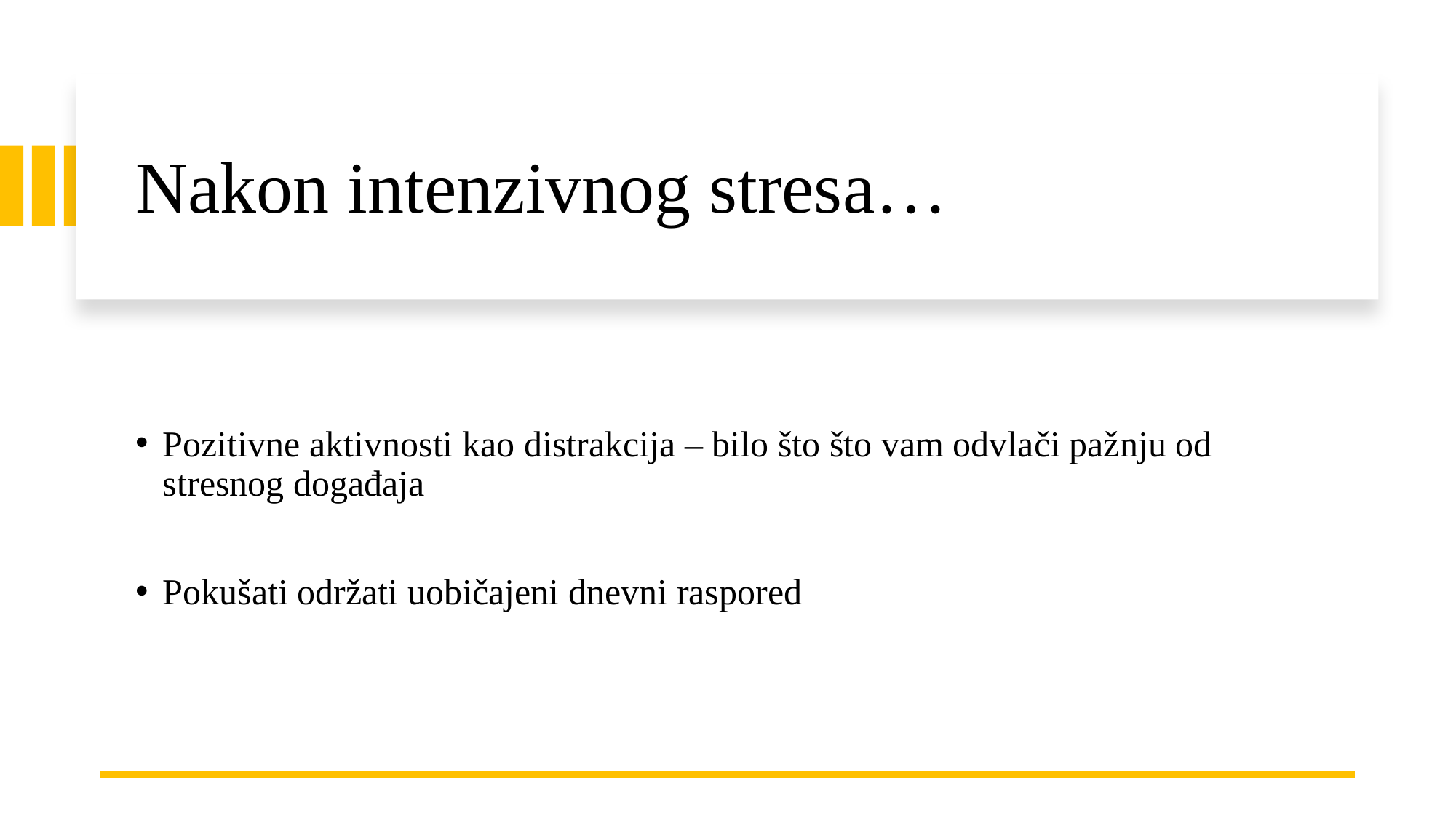

# Nakon intenzivnog stresa…

Pozitivne aktivnosti kao distrakcija – bilo što što vam odvlači pažnju od stresnog događaja

Pokušati održati uobičajeni dnevni raspored